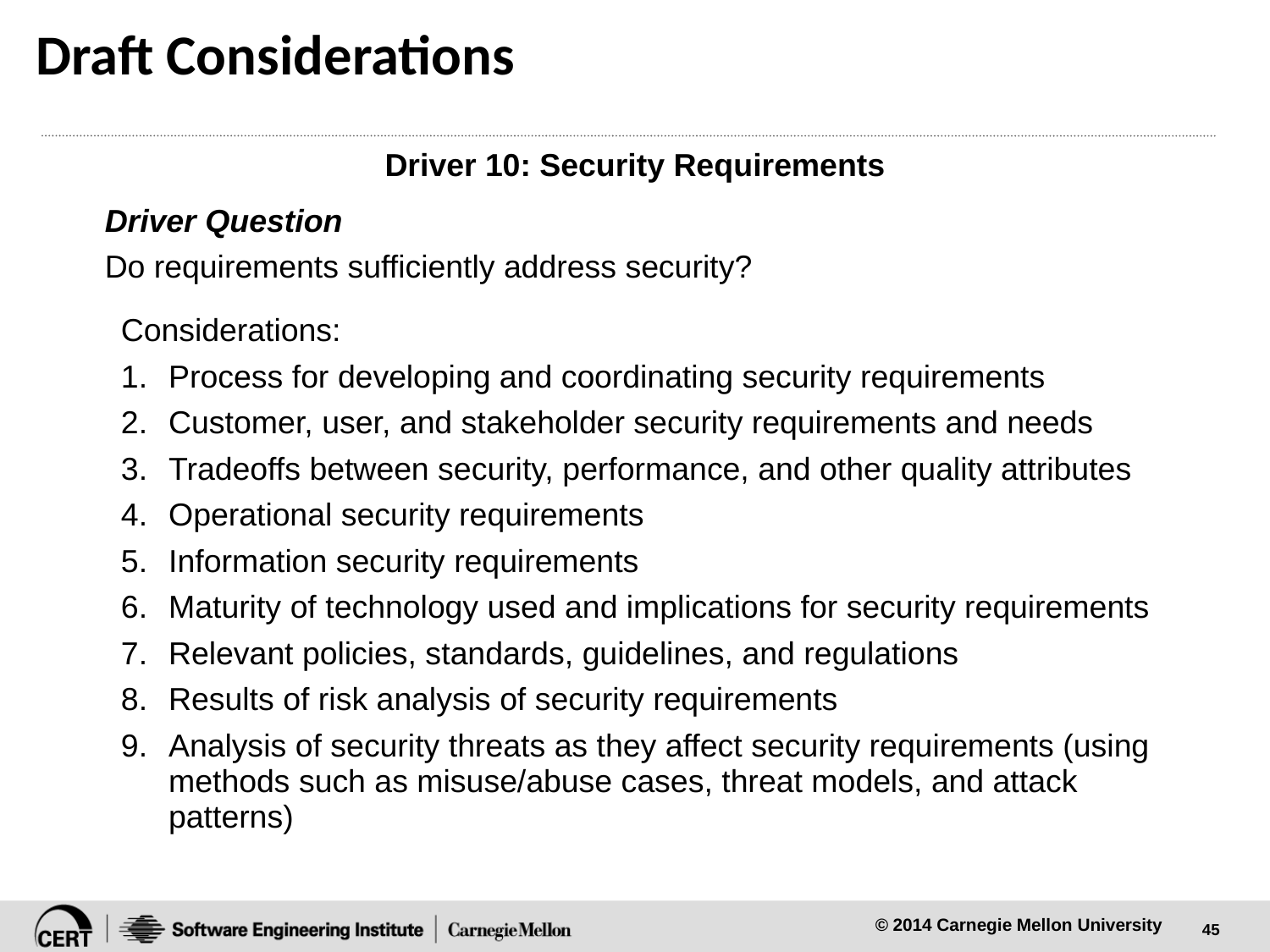

# Draft Considerations
| Driver 10: Security Requirements |
| --- |
| Driver Question Do requirements sufficiently address security? |
| Considerations: Process for developing and coordinating security requirements Customer, user, and stakeholder security requirements and needs Tradeoffs between security, performance, and other quality attributes Operational security requirements Information security requirements Maturity of technology used and implications for security requirements Relevant policies, standards, guidelines, and regulations Results of risk analysis of security requirements Analysis of security threats as they affect security requirements (using methods such as misuse/abuse cases, threat models, and attack patterns) |